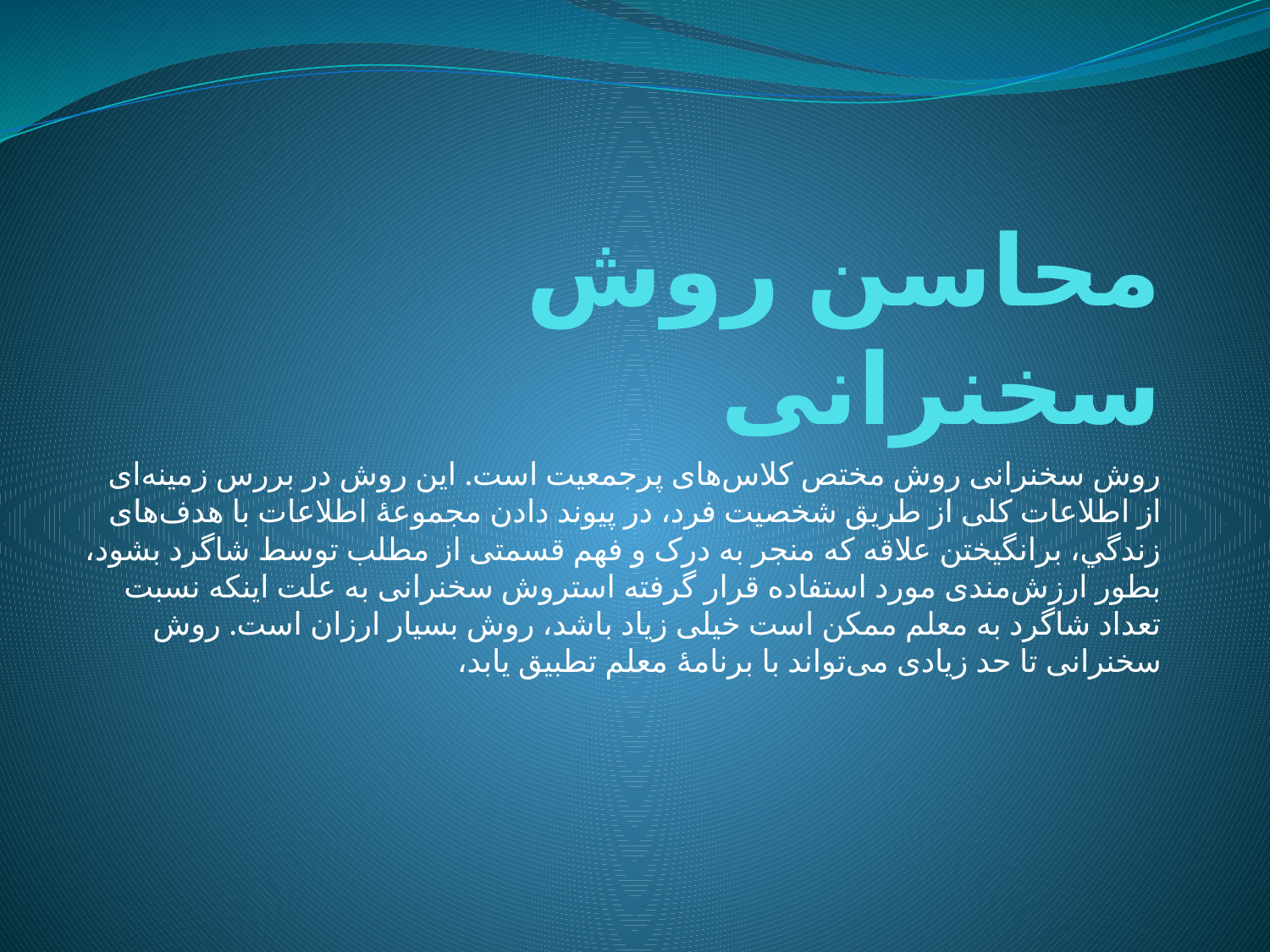

# محاسن روش سخنرانی
روش سخنرانى روش مختص کلاس‌هاى پرجمعيت است. اين روش در بررس زمينه‌اى از اطلاعات کلى از طريق شخصيت فرد، در پيوند دادن مجموعهٔ اطلاعات با هدف‌هاى زندگي، برانگيختن علاقه که منجر به درک و فهم قسمتى از مطلب توسط شاگرد بشود، بطور ارز‌ش‌مندى مورد استفاده قرار گرفته استروش سخنرانى به علت اينکه نسبت تعداد شاگرد به معلم ممکن است خيلى زياد باشد، روش بسيار ارزان است. روش سخنرانى تا حد زيادى مى‌تواند با برنامهٔ معلم تطبيق يابد،